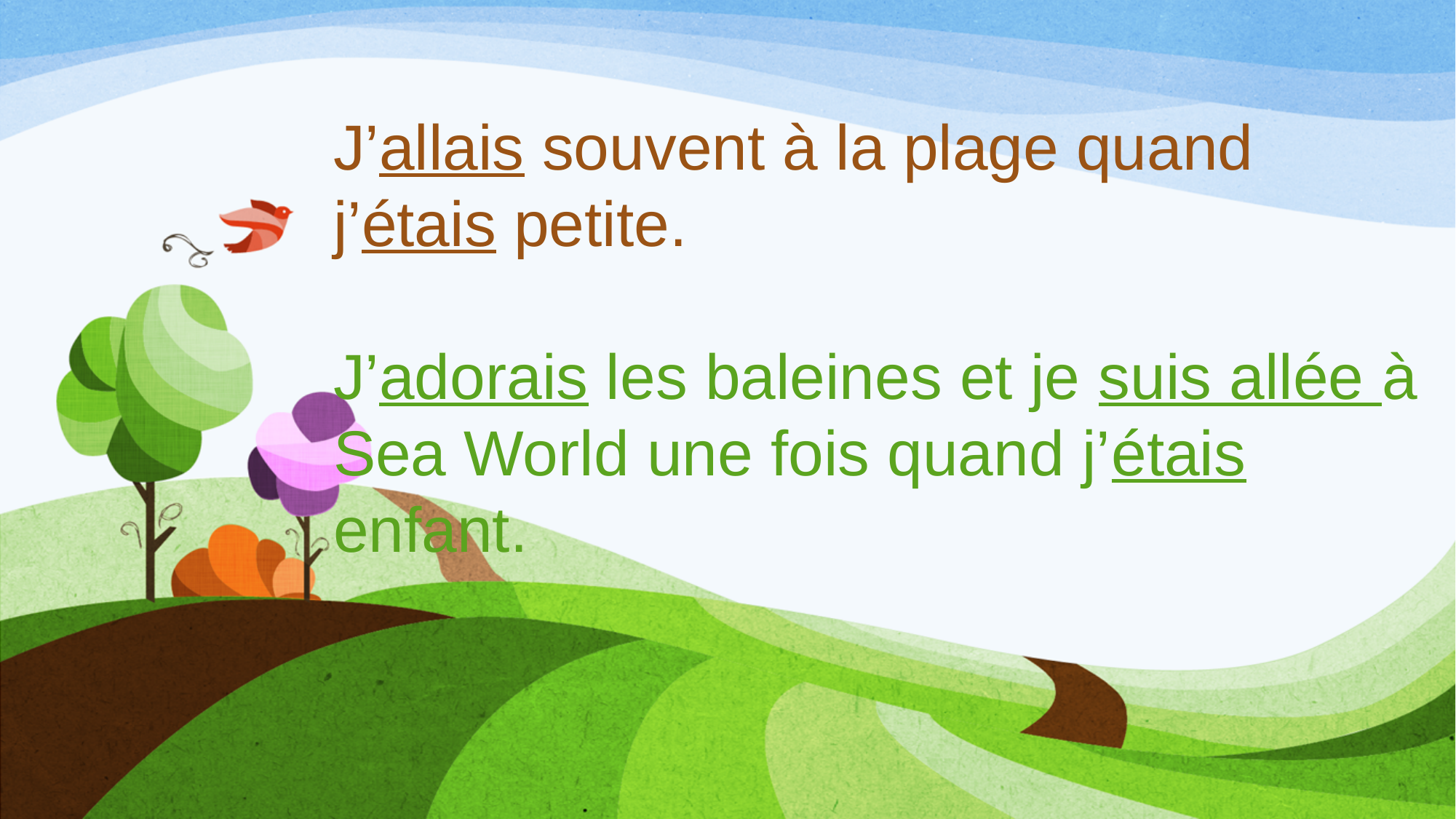

J’allais souvent à la plage quand j’étais petite.

J’adorais les baleines et je suis allée à Sea World une fois quand j’étais enfant.